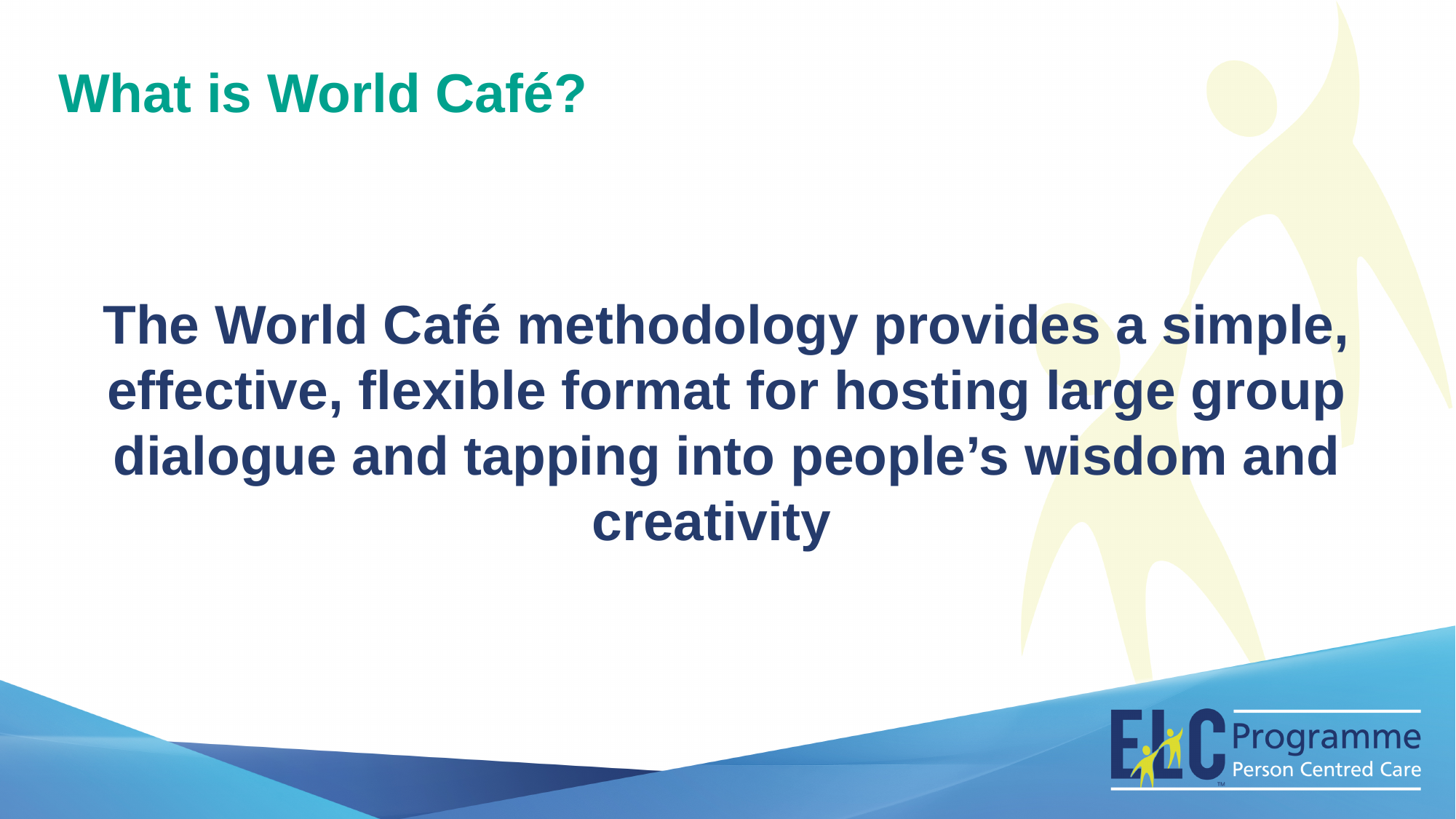

What is World Café?

The World Café methodology provides a simple, effective, flexible format for hosting large group dialogue and tapping into people’s wisdom and creativity